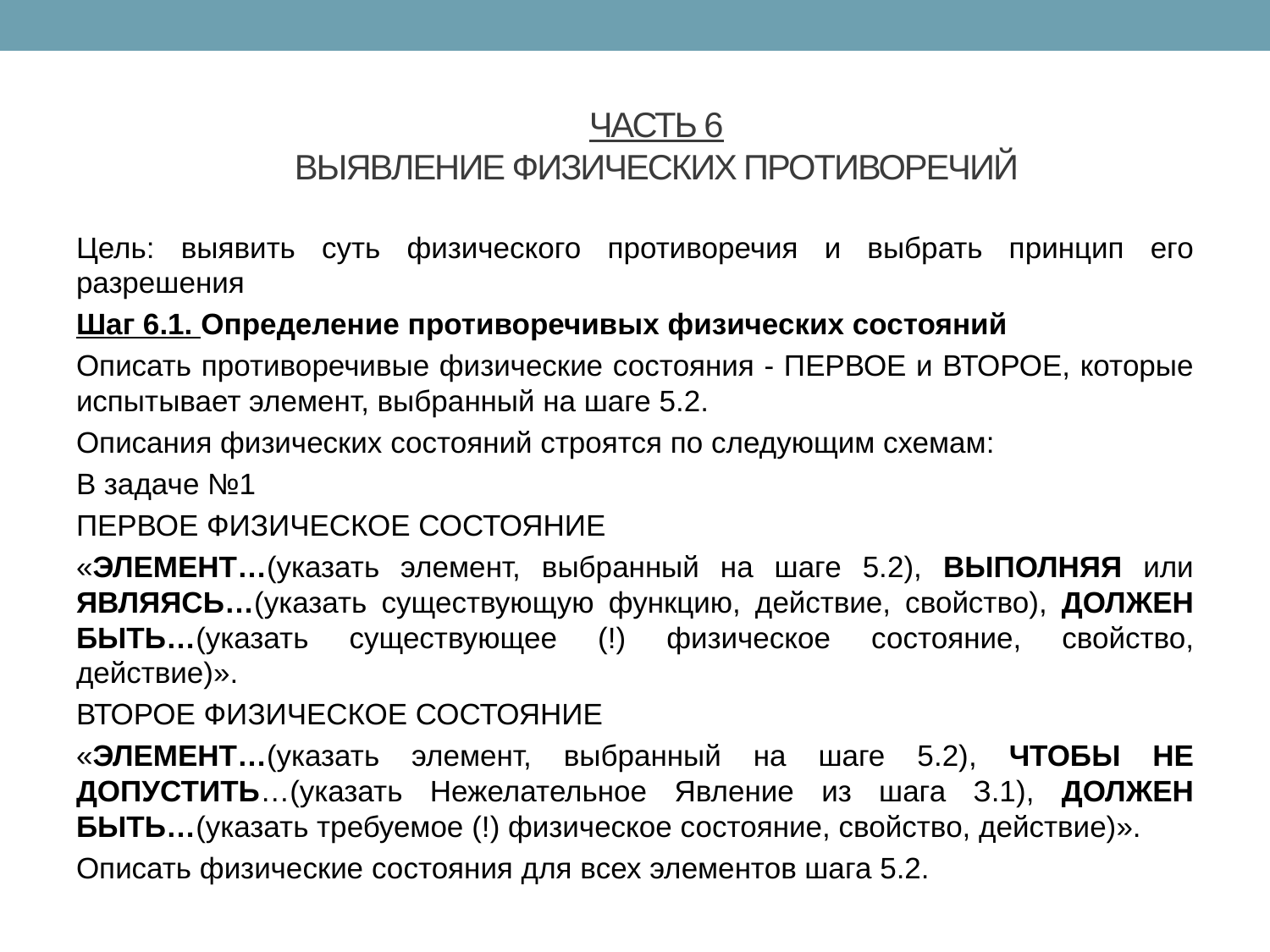

# ЧАСТЬ 6 ВЫЯВЛЕНИЕ ФИЗИЧЕСКИХ ПРОТИВОРЕЧИЙ
Цель: выявить суть физического противоречия и выбрать принцип его разрешения
Шаг 6.1. Определение противоречивых физических состояний
Описать противоречивые физические состояния - ПЕРВОЕ и ВТОРОЕ, которые испытывает элемент, выбранный на шаге 5.2.
Описания физических состояний строятся по следующим схемам:
В задаче №1
ПЕРВОЕ ФИЗИЧЕСКОЕ СОСТОЯНИЕ
«ЭЛЕМЕНТ…(указать элемент, выбранный на шаге 5.2), ВЫПОЛНЯЯ или ЯВЛЯЯСЬ…(указать существующую функцию, действие, свойство), ДОЛЖЕН БЫТЬ…(указать существующее (!) физическое состояние, свойство, действие)».
ВТОРОЕ ФИЗИЧЕСКОЕ СОСТОЯНИЕ
«ЭЛЕМЕНТ…(указать элемент, выбранный на шаге 5.2), ЧТОБЫ НЕ ДОПУСТИТЬ…(указать Нежелательное Явление из шага З.1), ДОЛЖЕН БЫТЬ…(указать требуемое (!) физическое состояние, свойство, действие)».
Описать физические состояния для всех элементов шага 5.2.